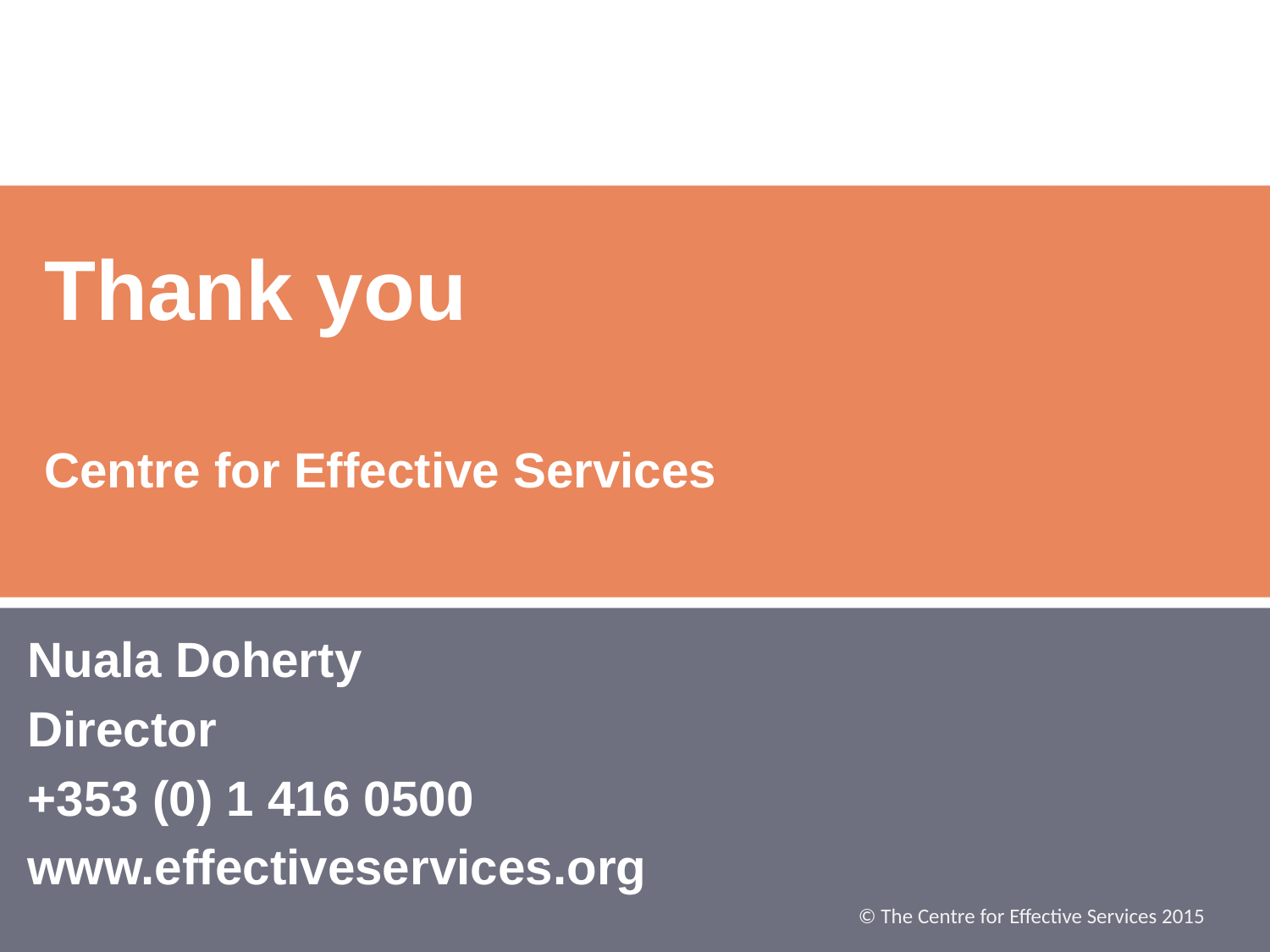

Thank you

Centre for Effective Services
#
Nuala Doherty
Director
+353 (0) 1 416 0500
www.effectiveservices.org
			© The Centre for Effective Services 2015